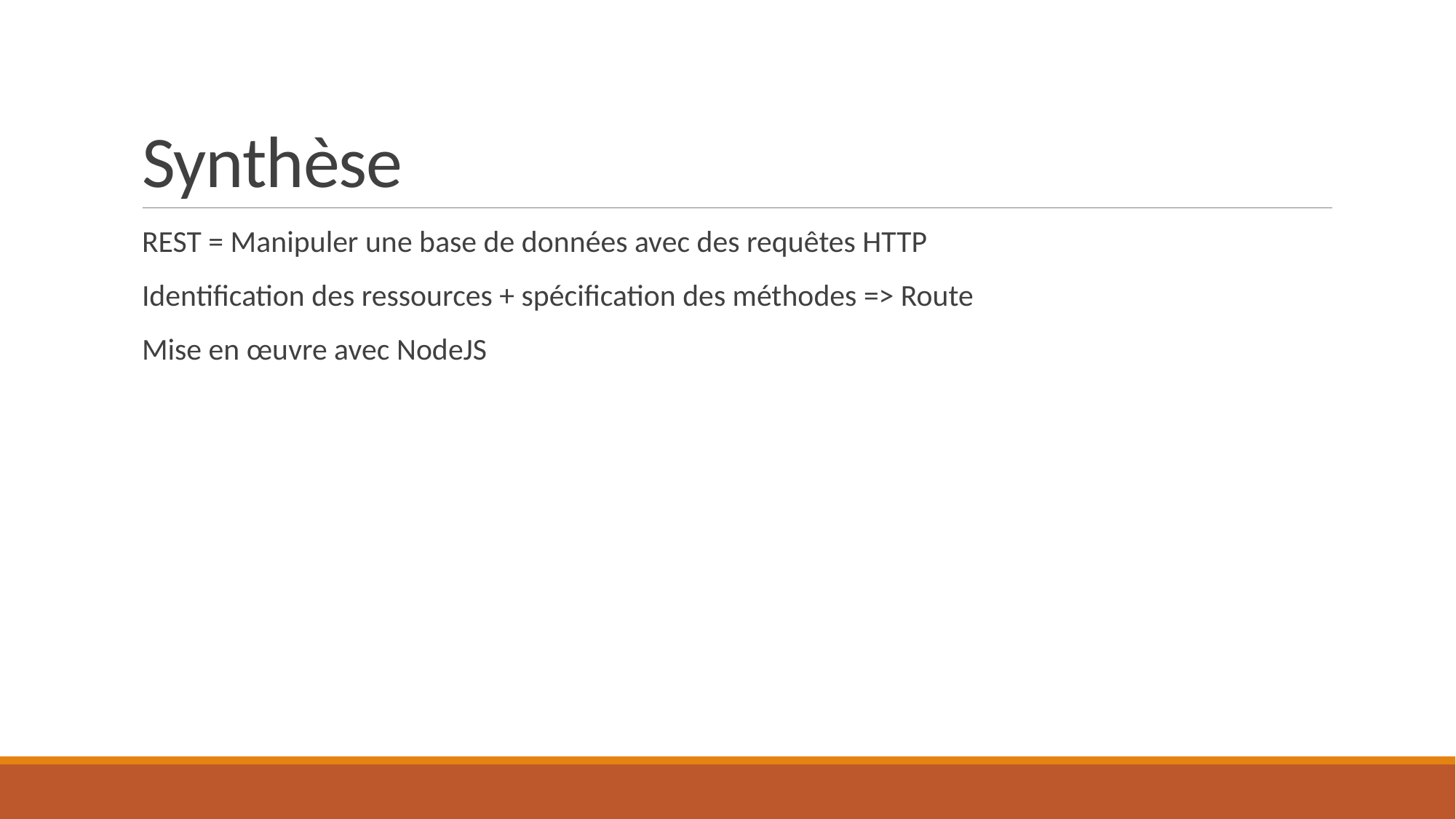

# Synthèse
REST = Manipuler une base de données avec des requêtes HTTP
Identification des ressources + spécification des méthodes => Route
Mise en œuvre avec NodeJS